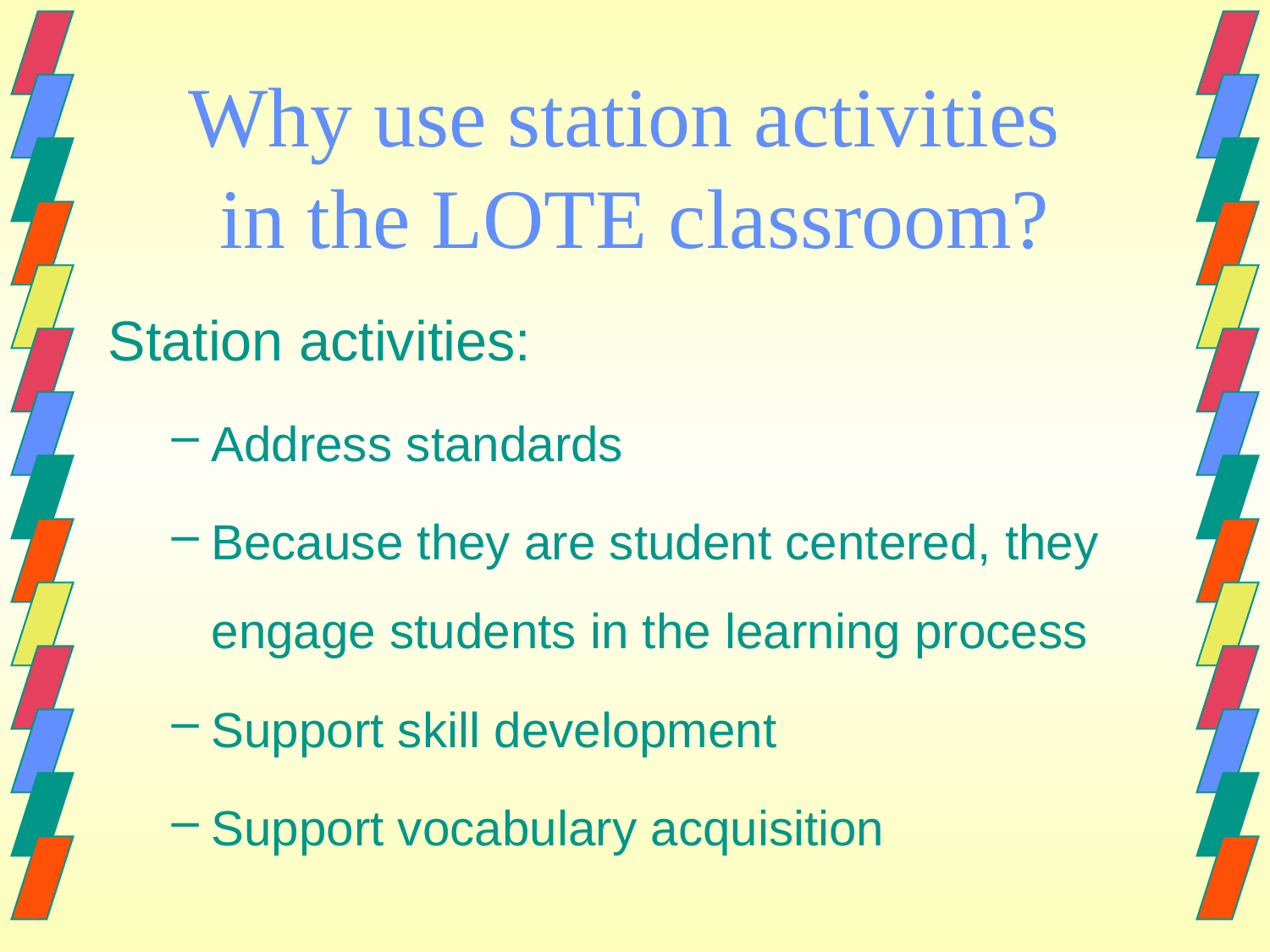

# Why use station activities in the LOTE classroom?
Station activities:
Address standards
Because they are student centered, they engage students in the learning process
Support skill development
Support vocabulary acquisition